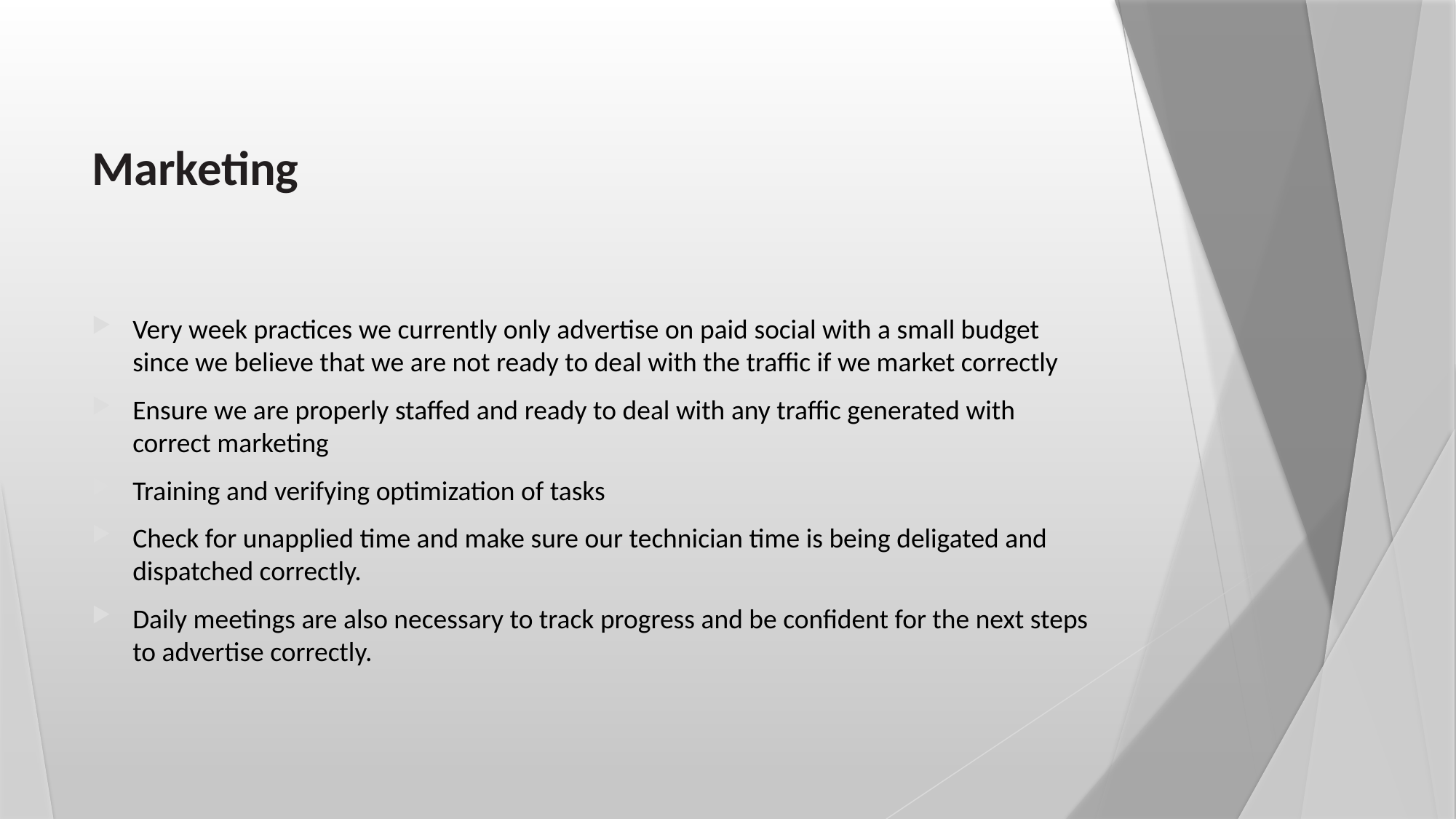

# Marketing

Very week practices we currently only advertise on paid social with a small budget since we believe that we are not ready to deal with the traffic if we market correctly
Ensure we are properly staffed and ready to deal with any traffic generated with correct marketing
Training and verifying optimization of tasks
Check for unapplied time and make sure our technician time is being deligated and dispatched correctly.
Daily meetings are also necessary to track progress and be confident for the next steps to advertise correctly.